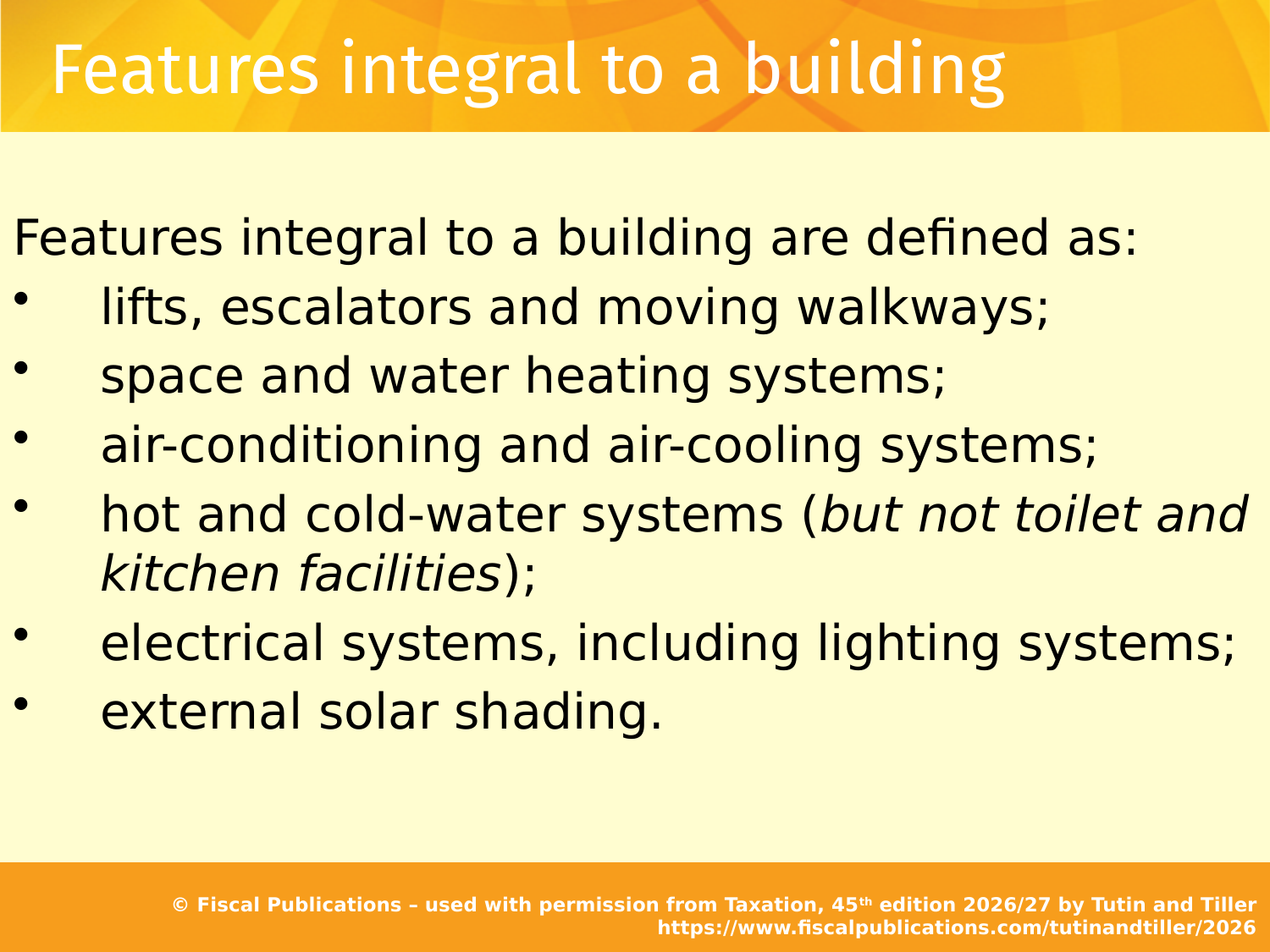

# Features integral to a building

Features integral to a building are defined as:
lifts, escalators and moving walkways;
space and water heating systems;
air-conditioning and air-cooling systems;
hot and cold-water systems (but not toilet and kitchen facilities);
electrical systems, including lighting systems;
external solar shading.